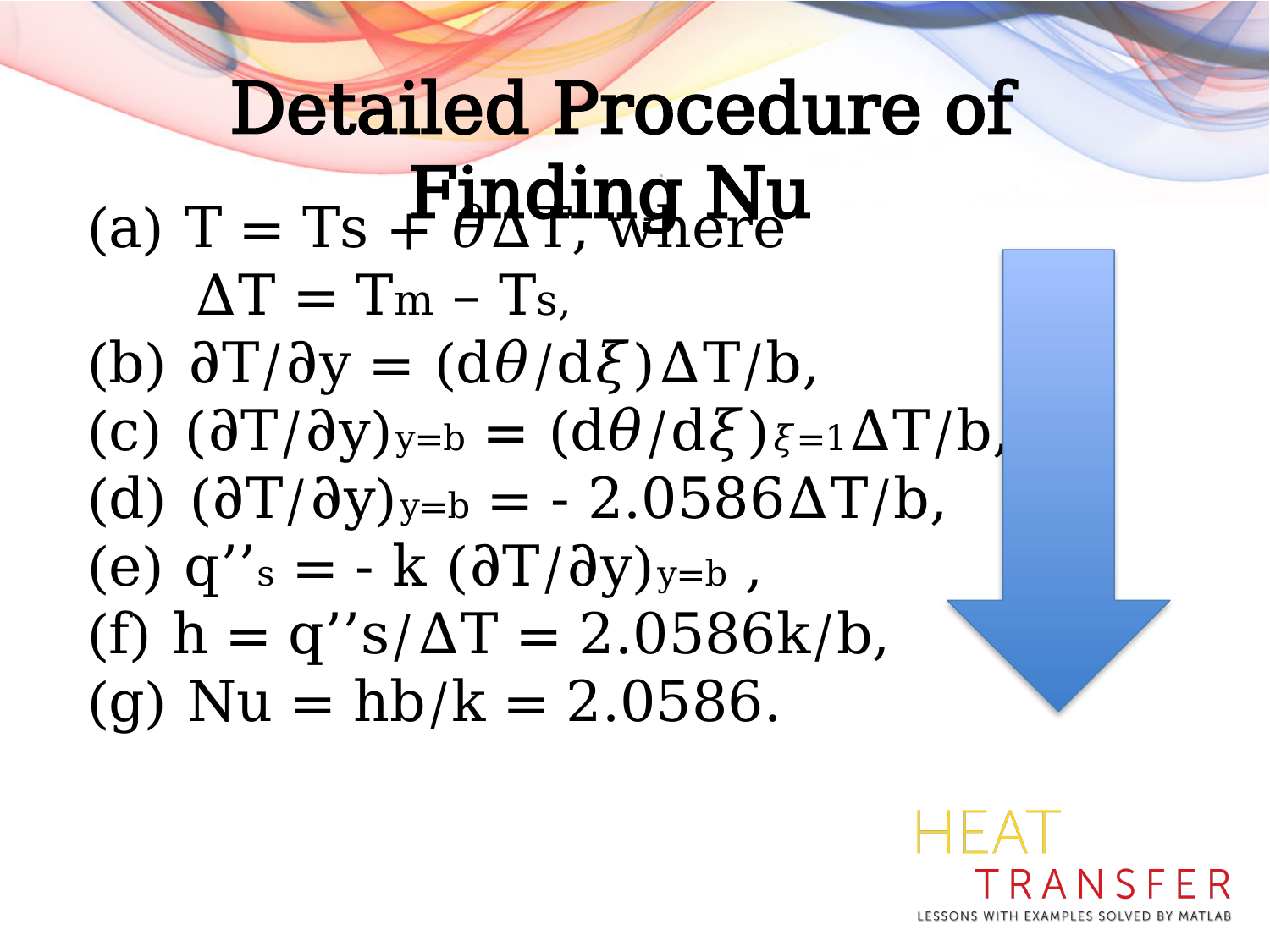

Detailed Procedure of Finding Nu

(a) T = Ts + 𝜃ΔT, where
      ∆T = Tm – Ts,
(b) ∂T/∂y = (d𝜃/d𝜉)∆T/b,
(c) (∂T/∂y)y=b = (d𝜃/d𝜉)𝜉=1∆T/b,
(d) (∂T/∂y)y=b = - 2.0586∆T/b,
(e) q’’s = - k (∂T/∂y)y=b ,
(f) h = q’’s/ΔT = 2.0586k/b,
(g) Nu = hb/k = 2.0586.